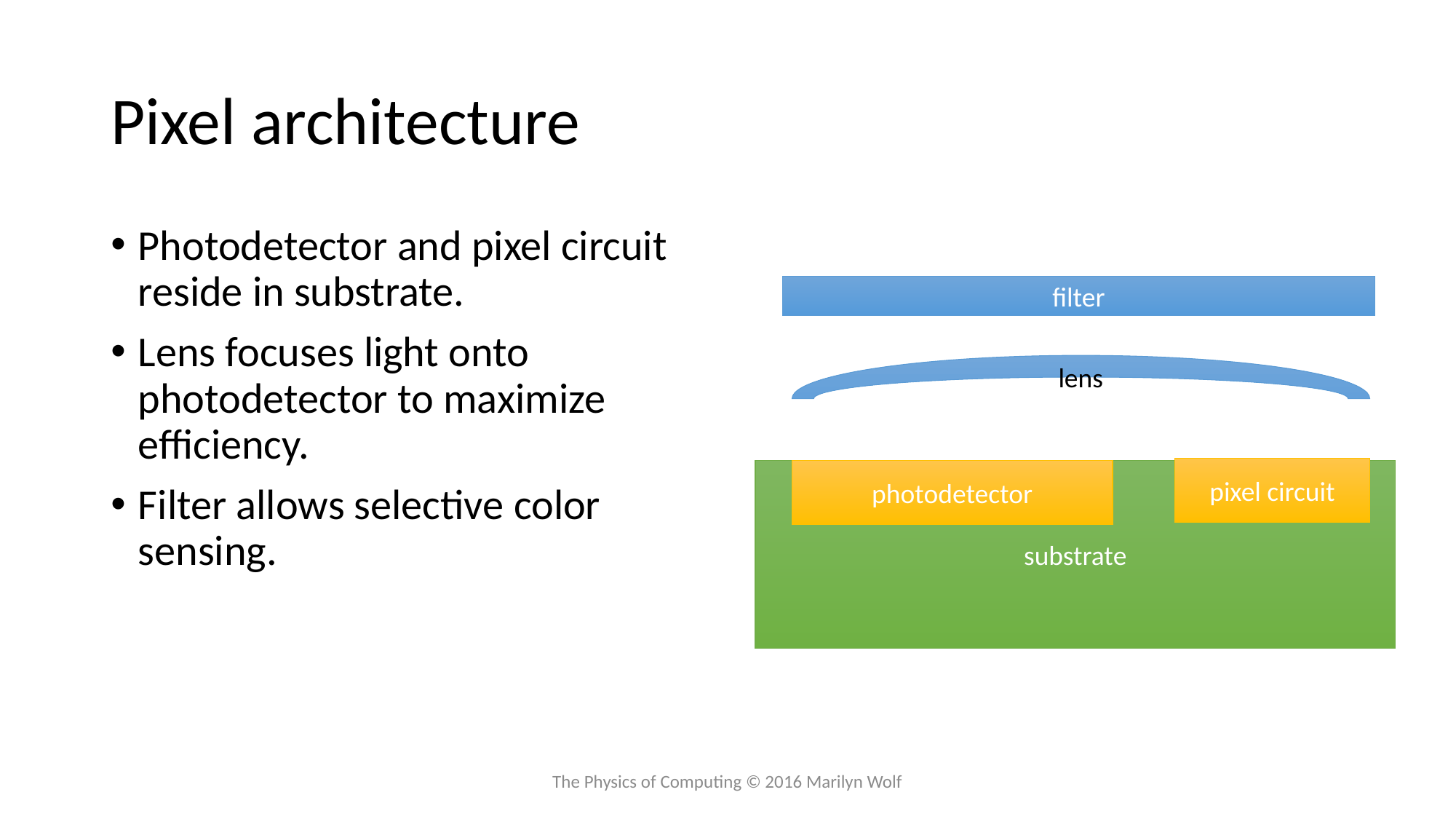

# Pixel architecture
Photodetector and pixel circuit reside in substrate.
Lens focuses light onto photodetector to maximize efficiency.
Filter allows selective color sensing.
filter
lens
pixel circuit
substrate
photodetector
The Physics of Computing © 2016 Marilyn Wolf